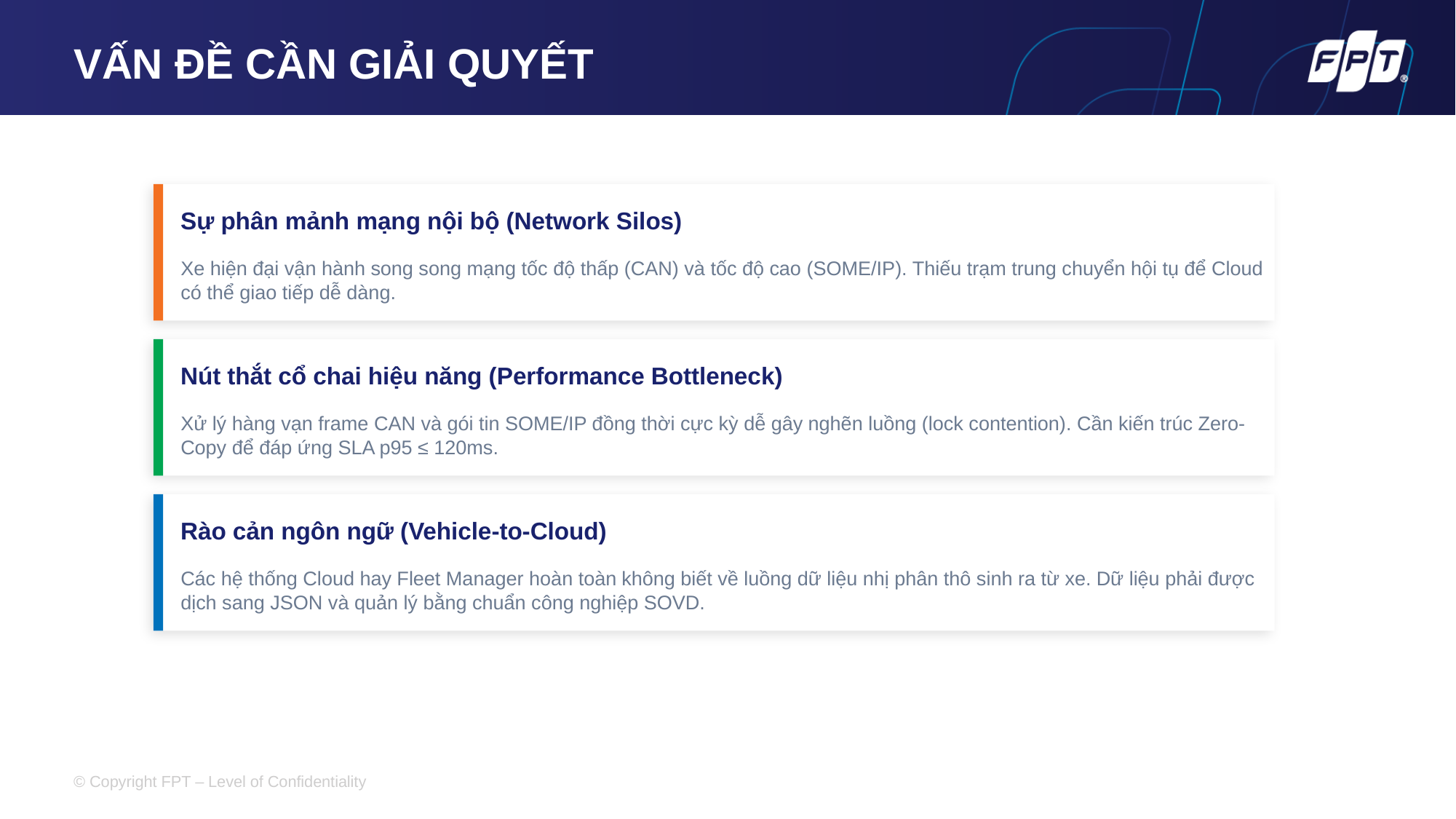

# VẤN ĐỀ CẦN GIẢI QUYẾT

Sự phân mảnh mạng nội bộ (Network Silos)
Xe hiện đại vận hành song song mạng tốc độ thấp (CAN) và tốc độ cao (SOME/IP). Thiếu trạm trung chuyển hội tụ để Cloud có thể giao tiếp dễ dàng.

Nút thắt cổ chai hiệu năng (Performance Bottleneck)
Xử lý hàng vạn frame CAN và gói tin SOME/IP đồng thời cực kỳ dễ gây nghẽn luồng (lock contention). Cần kiến trúc Zero-Copy để đáp ứng SLA p95 ≤ 120ms.

Rào cản ngôn ngữ (Vehicle-to-Cloud)
Các hệ thống Cloud hay Fleet Manager hoàn toàn không biết về luồng dữ liệu nhị phân thô sinh ra từ xe. Dữ liệu phải được dịch sang JSON và quản lý bằng chuẩn công nghiệp SOVD.